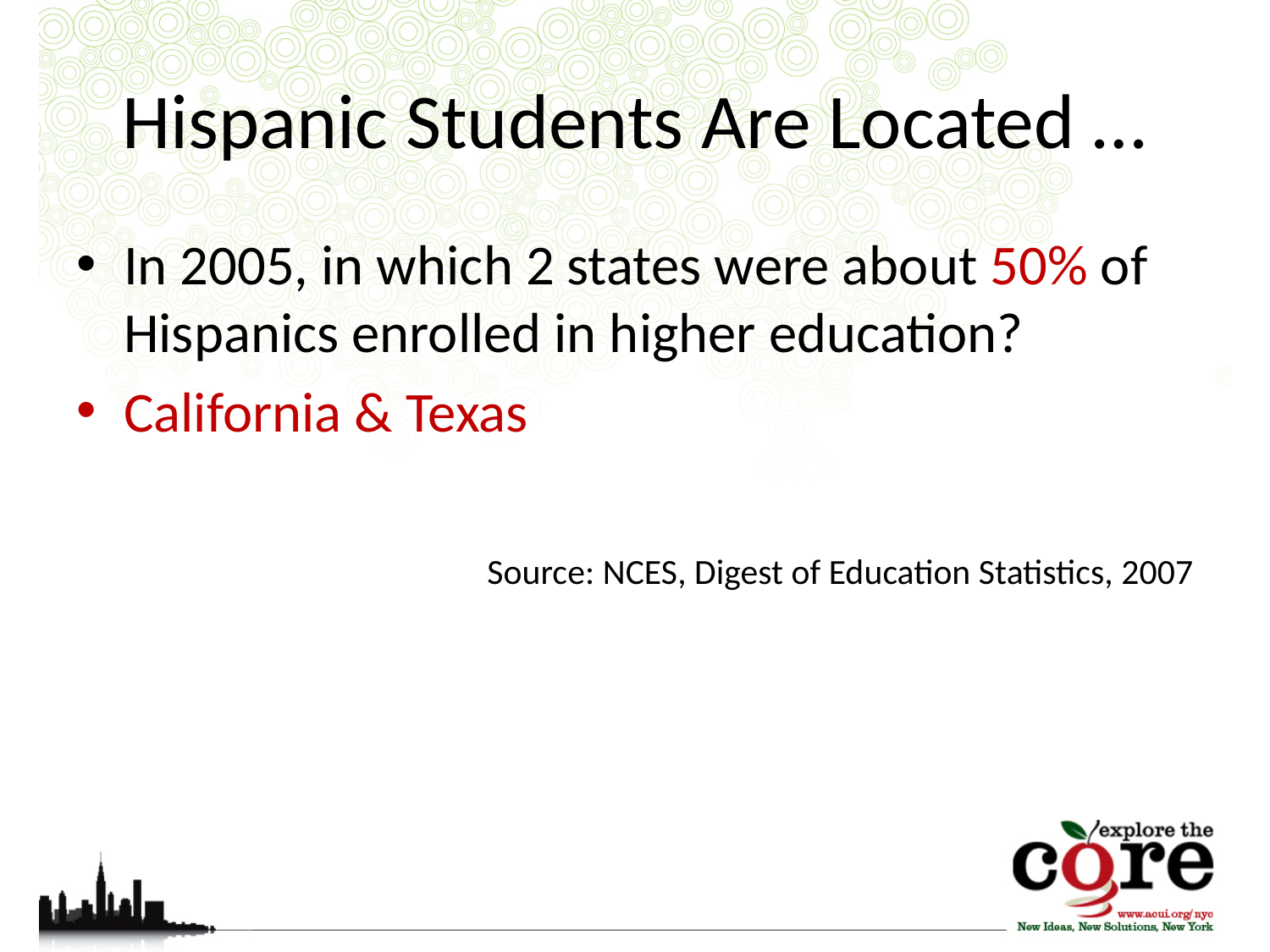

# Hispanic Students Are Located …
In 2005, in which 2 states were about 50% of Hispanics enrolled in higher education?
California & Texas

Source: NCES, Digest of Education Statistics, 2007